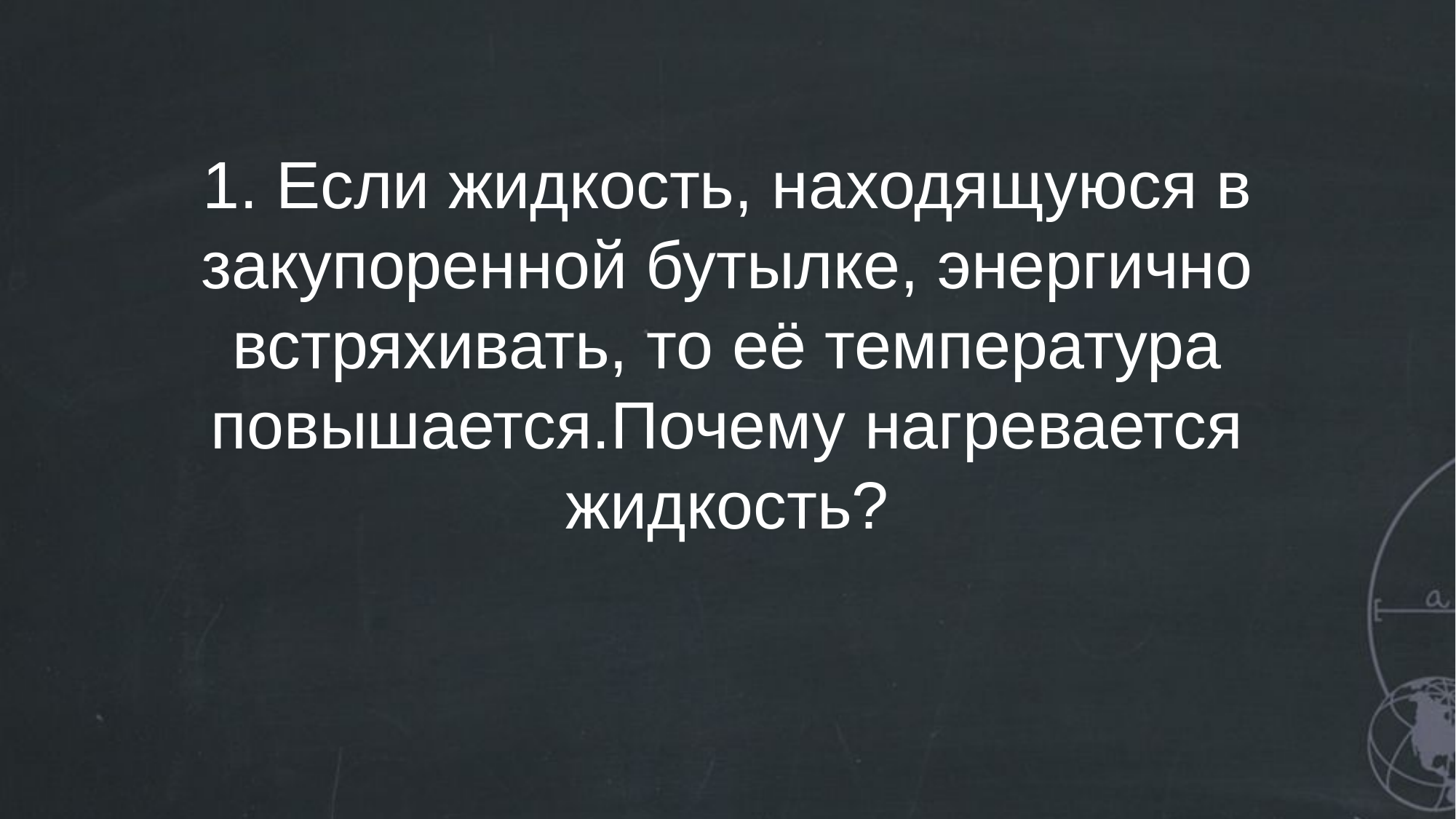

# 1. Если жидкость, находящуюся в закупоренной бутылке, энергично встряхивать, то её температура повышается.Почему нагревается жидкость?